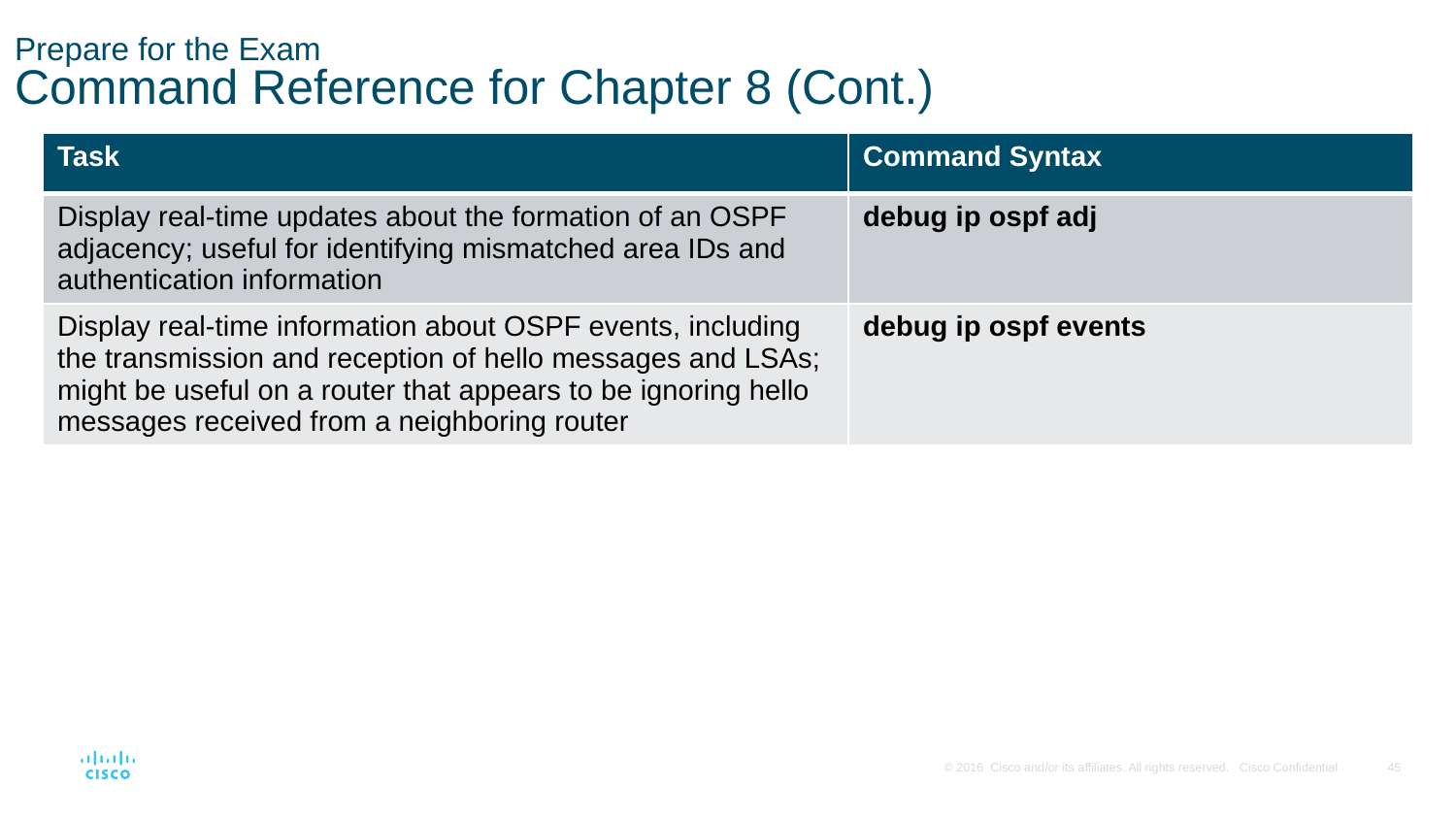

# Prepare for the Exam Command Reference for Chapter 8 (Cont.)
| Task | Command Syntax |
| --- | --- |
| Display real-time updates about the formation of an OSPF adjacency; useful for identifying mismatched area IDs and authentication information | debug ip ospf adj |
| Display real-time information about OSPF events, including the transmission and reception of hello messages and LSAs; might be useful on a router that appears to be ignoring hello messages received from a neighboring router | debug ip ospf events |